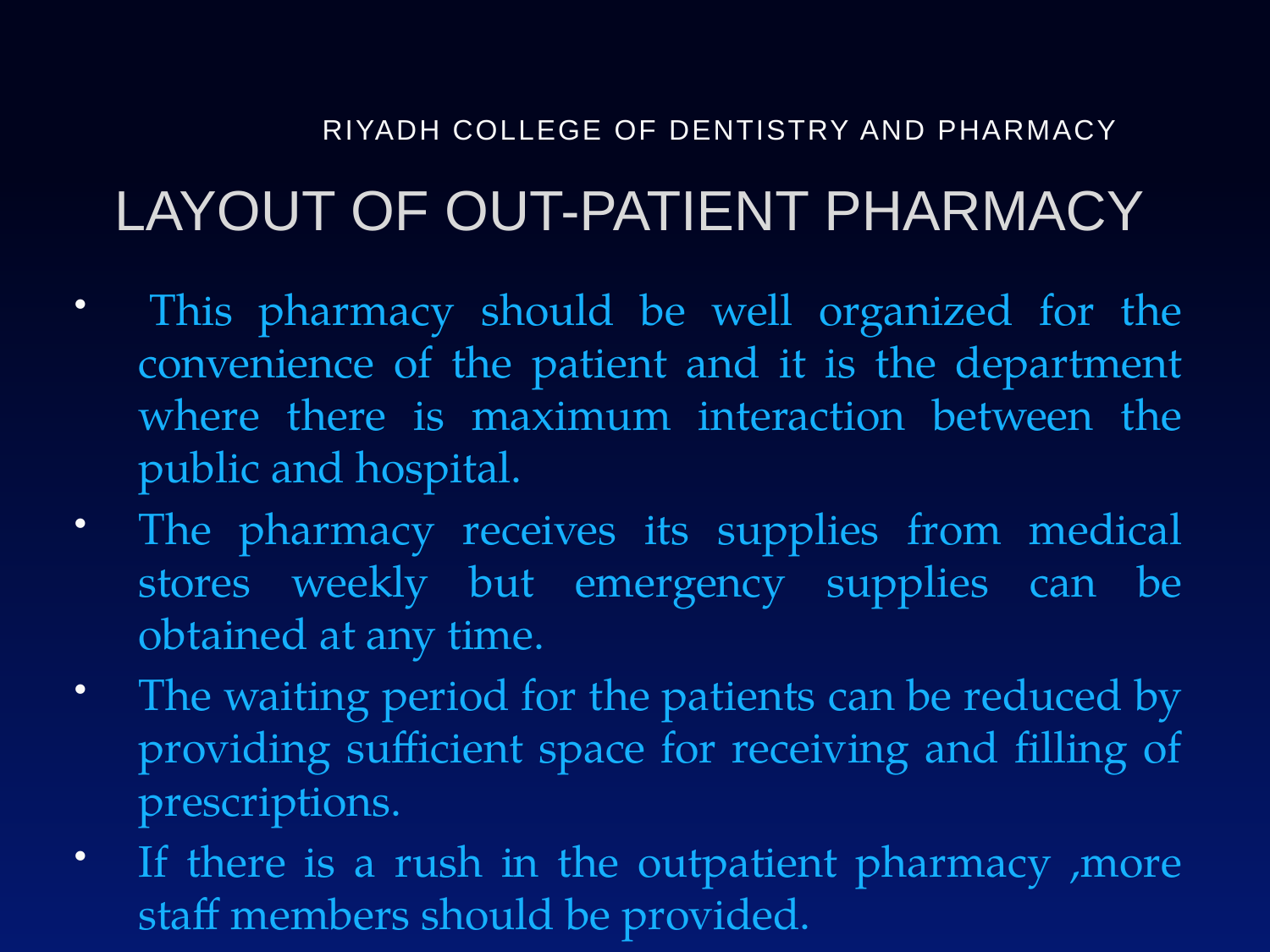

RIYADH COLLEGE OF DENTISTRY AND PHARMACY
Layout of Out-patient Pharmacy
 This pharmacy should be well organized for the convenience of the patient and it is the department where there is maximum interaction between the public and hospital.
The pharmacy receives its supplies from medical stores weekly but emergency supplies can be obtained at any time.
The waiting period for the patients can be reduced by providing sufficient space for receiving and filling of prescriptions.
If there is a rush in the outpatient pharmacy ,more staff members should be provided.